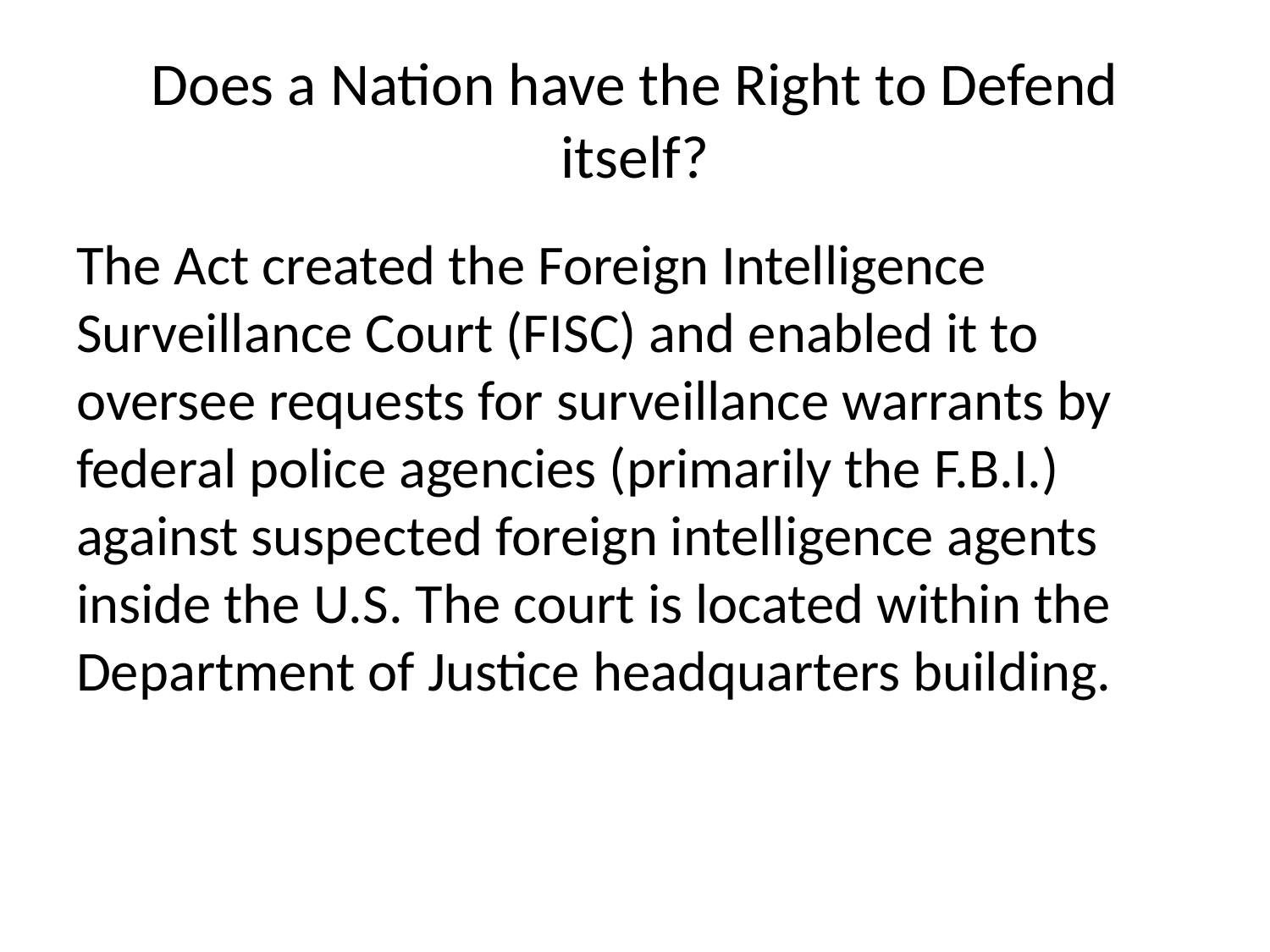

# Does a Nation have the Right to Defend itself?
The Act created the Foreign Intelligence Surveillance Court (FISC) and enabled it to oversee requests for surveillance warrants by federal police agencies (primarily the F.B.I.) against suspected foreign intelligence agents inside the U.S. The court is located within the Department of Justice headquarters building.